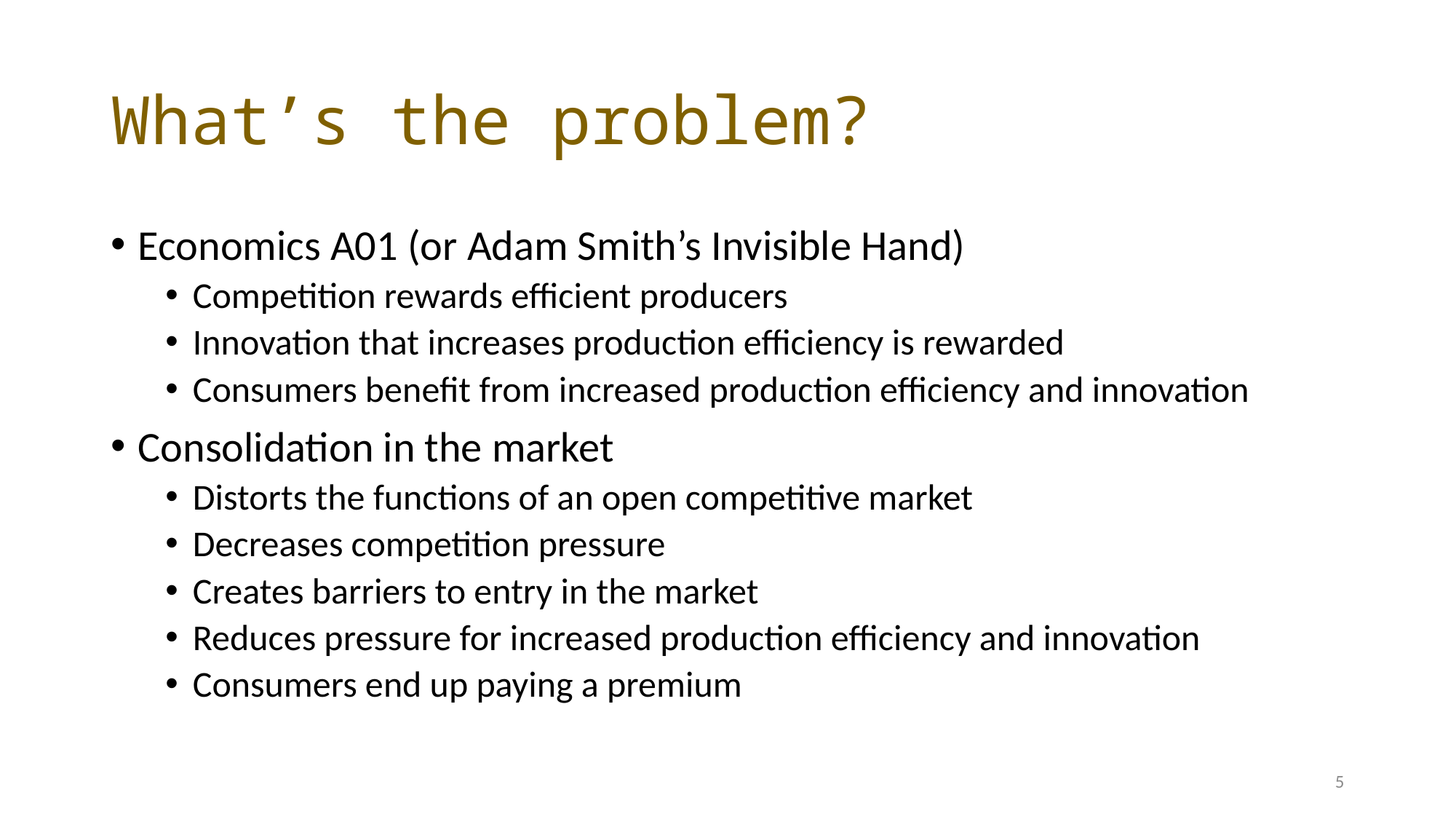

# What’s the problem?
Economics A01 (or Adam Smith’s Invisible Hand)
Competition rewards efficient producers
Innovation that increases production efficiency is rewarded
Consumers benefit from increased production efficiency and innovation
Consolidation in the market
Distorts the functions of an open competitive market
Decreases competition pressure
Creates barriers to entry in the market
Reduces pressure for increased production efficiency and innovation
Consumers end up paying a premium

5